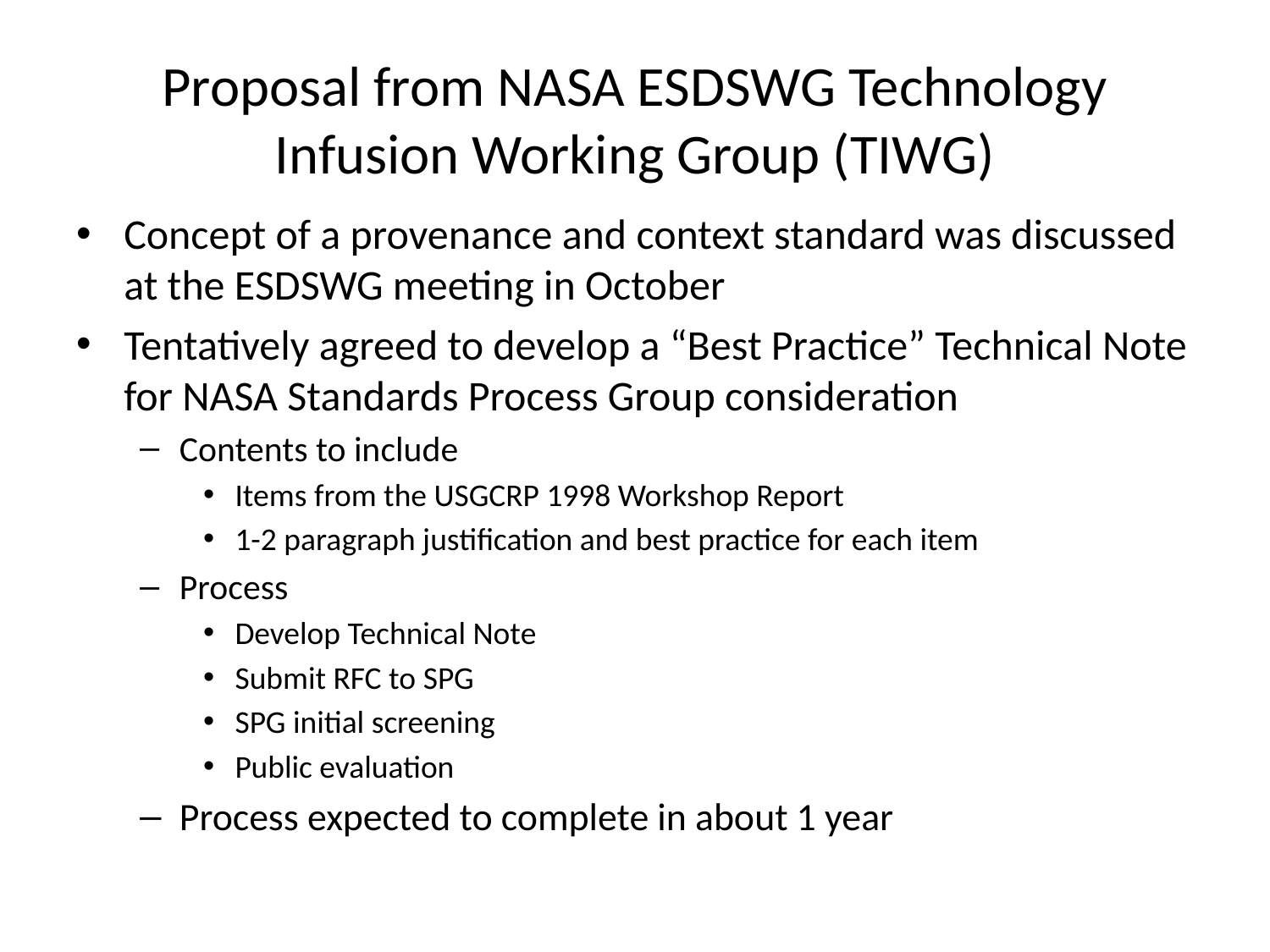

# Proposal from NASA ESDSWG Technology Infusion Working Group (TIWG)
Concept of a provenance and context standard was discussed at the ESDSWG meeting in October
Tentatively agreed to develop a “Best Practice” Technical Note for NASA Standards Process Group consideration
Contents to include
Items from the USGCRP 1998 Workshop Report
1-2 paragraph justification and best practice for each item
Process
Develop Technical Note
Submit RFC to SPG
SPG initial screening
Public evaluation
Process expected to complete in about 1 year